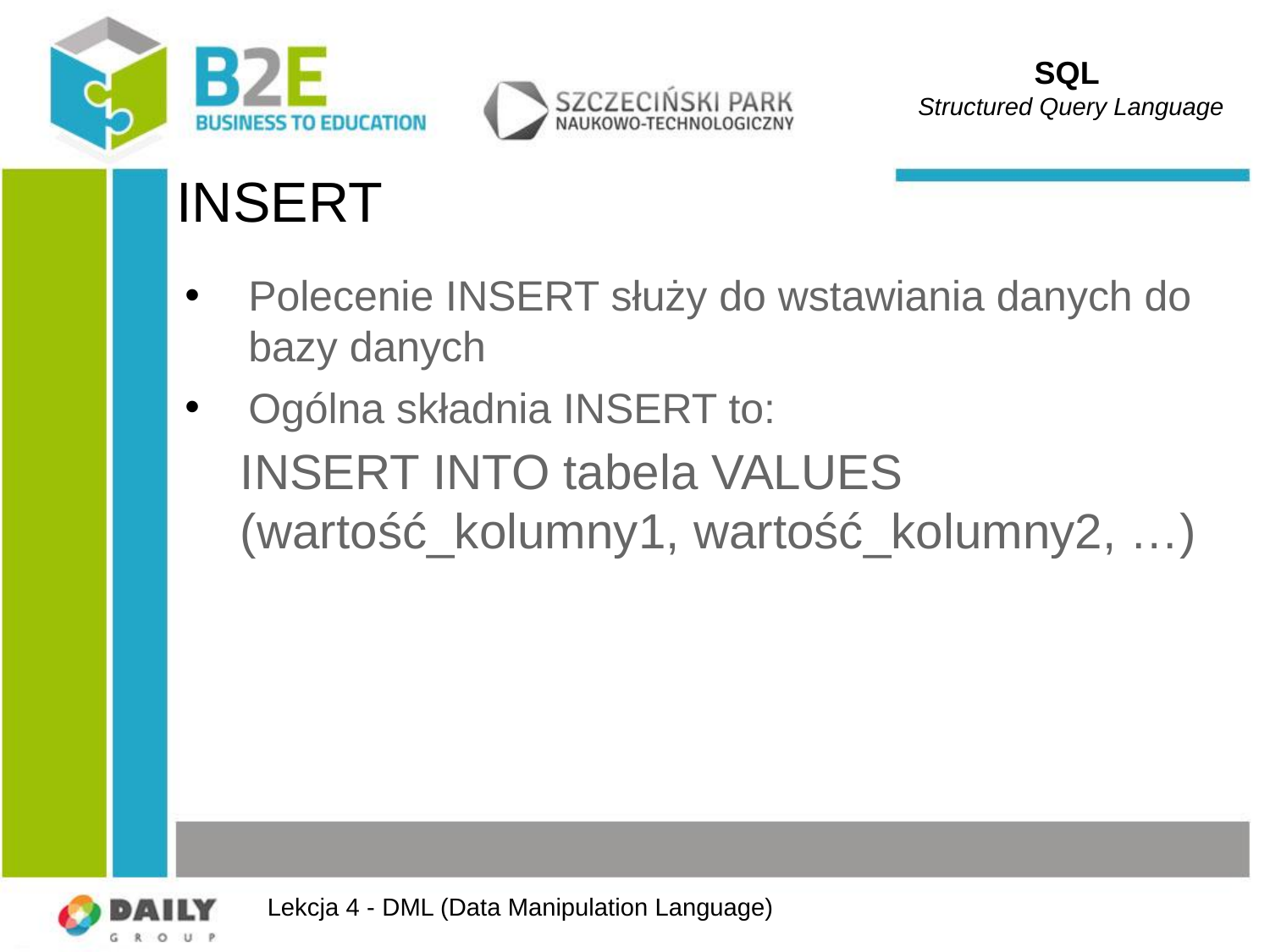

SQL
Structured Query Language
# INSERT
Polecenie INSERT służy do wstawiania danych do bazy danych
Ogólna składnia INSERT to:
INSERT INTO tabela VALUES (wartość_kolumny1, wartość_kolumny2, …)
Lekcja 4 - DML (Data Manipulation Language)